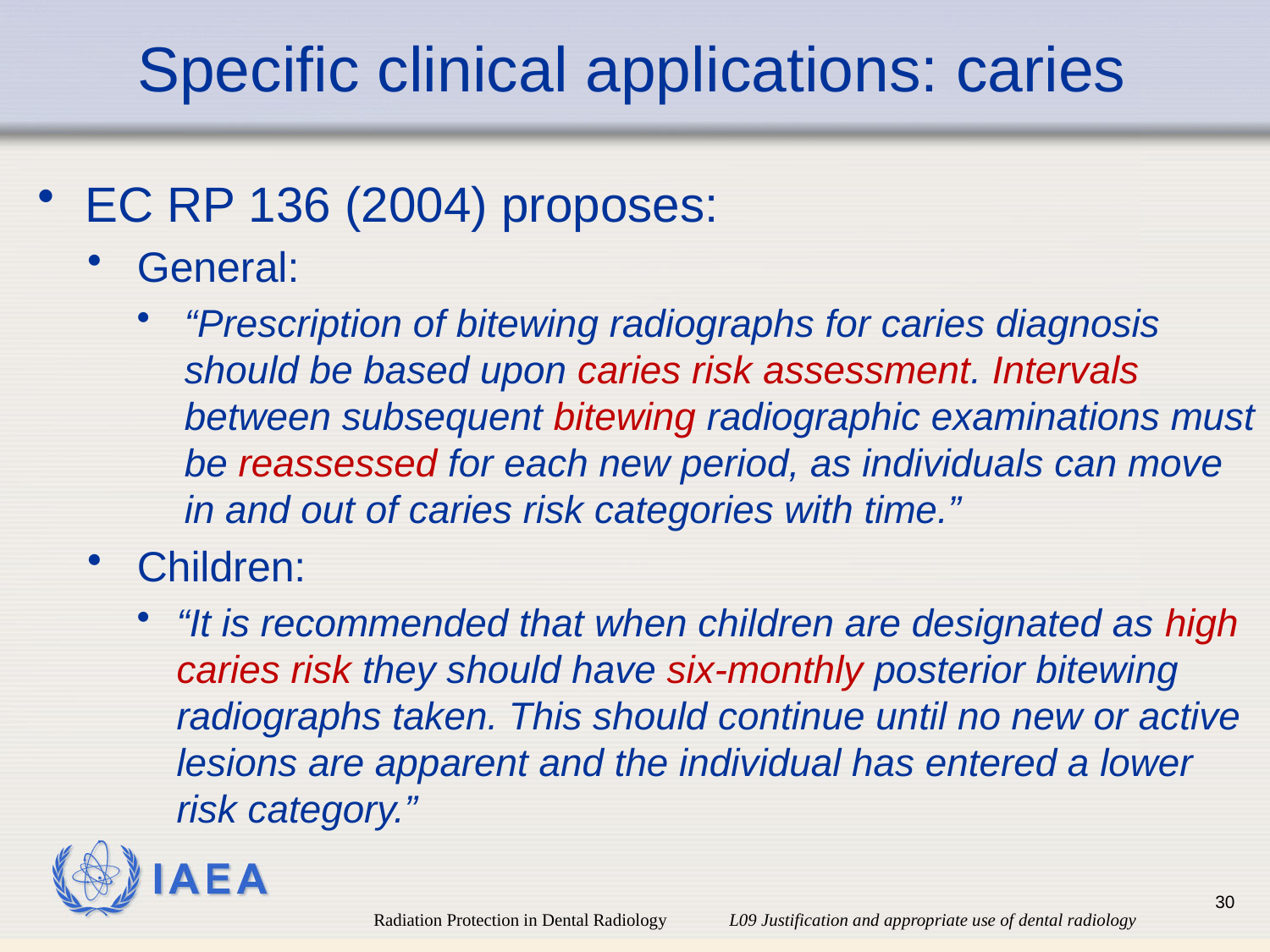

# Specific clinical applications: caries
EC RP 136 (2004) proposes:
General:
“Prescription of bitewing radiographs for caries diagnosis should be based upon caries risk assessment. Intervals between subsequent bitewing radiographic examinations must be reassessed for each new period, as individuals can move in and out of caries risk categories with time.”
Children:
“It is recommended that when children are designated as high caries risk they should have six-monthly posterior bitewing radiographs taken. This should continue until no new or active lesions are apparent and the individual has entered a lower risk category.”

30
Radiation Protection in Dental Radiology              L09 Justification and appropriate use of dental radiology